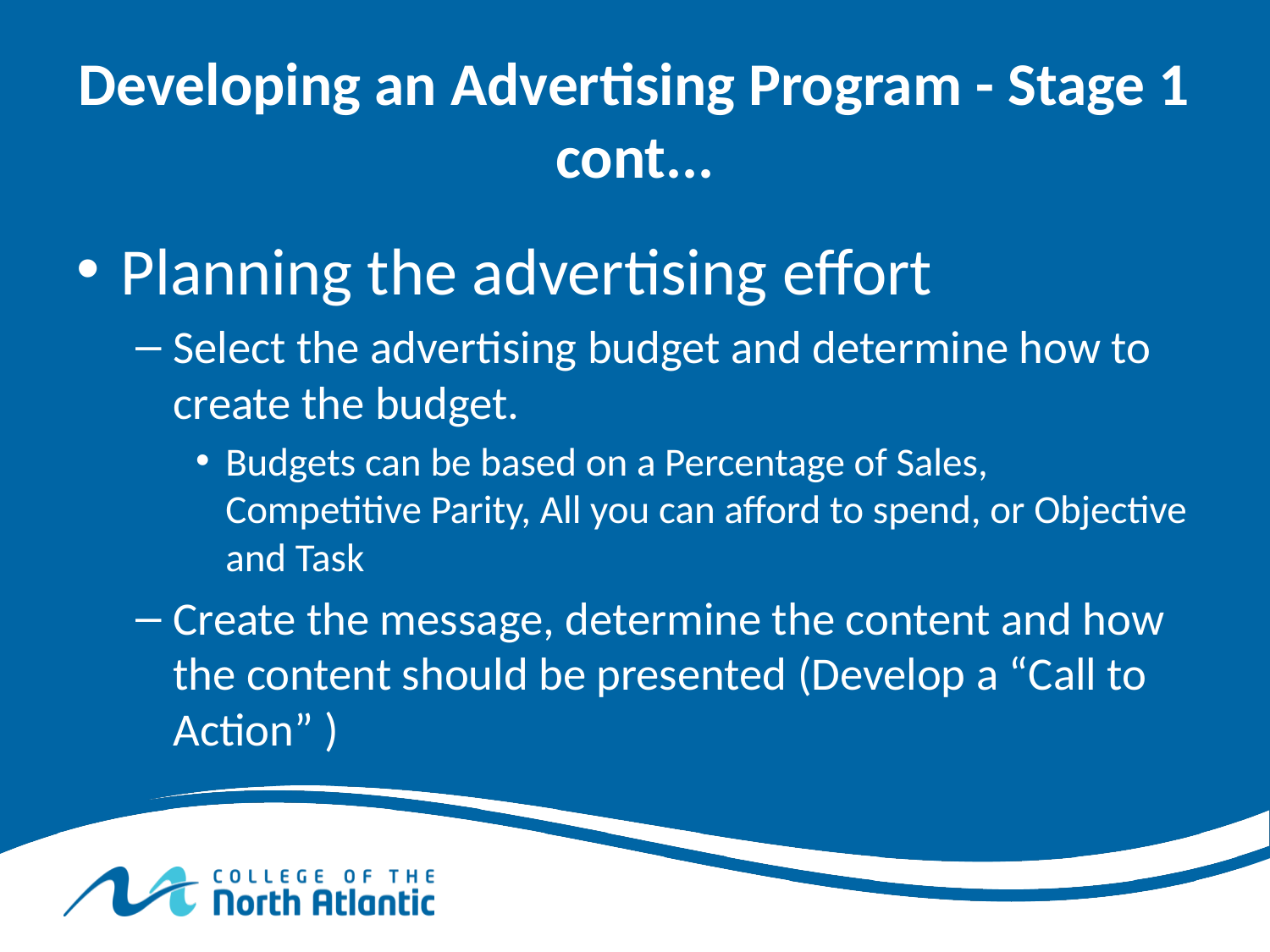

# Developing an Advertising Program - Stage 1 cont...
Planning the advertising effort
Select the advertising budget and determine how to create the budget.
Budgets can be based on a Percentage of Sales, Competitive Parity, All you can afford to spend, or Objective and Task
Create the message, determine the content and how the content should be presented (Develop a “Call to Action” )